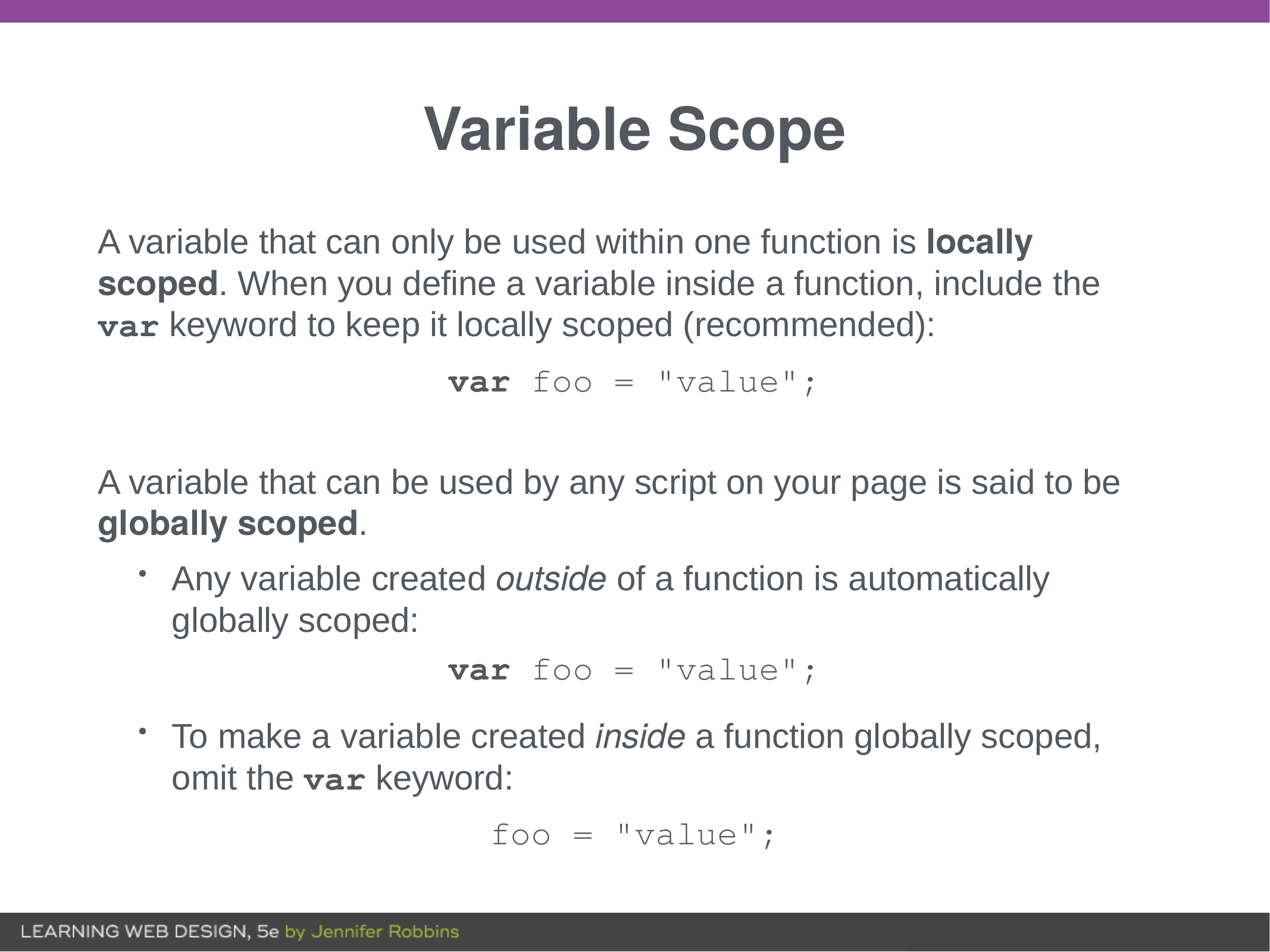

# Variable Scope
A variable that can only be used within one function is locally scoped. When you define a variable inside a function, include the var keyword to keep it locally scoped (recommended):
var foo = "value";
A variable that can be used by any script on your page is said to be globally scoped.
Any variable created outside of a function is automatically globally scoped:
var foo = "value";
To make a variable created inside a function globally scoped, omit the var keyword:
foo = "value";